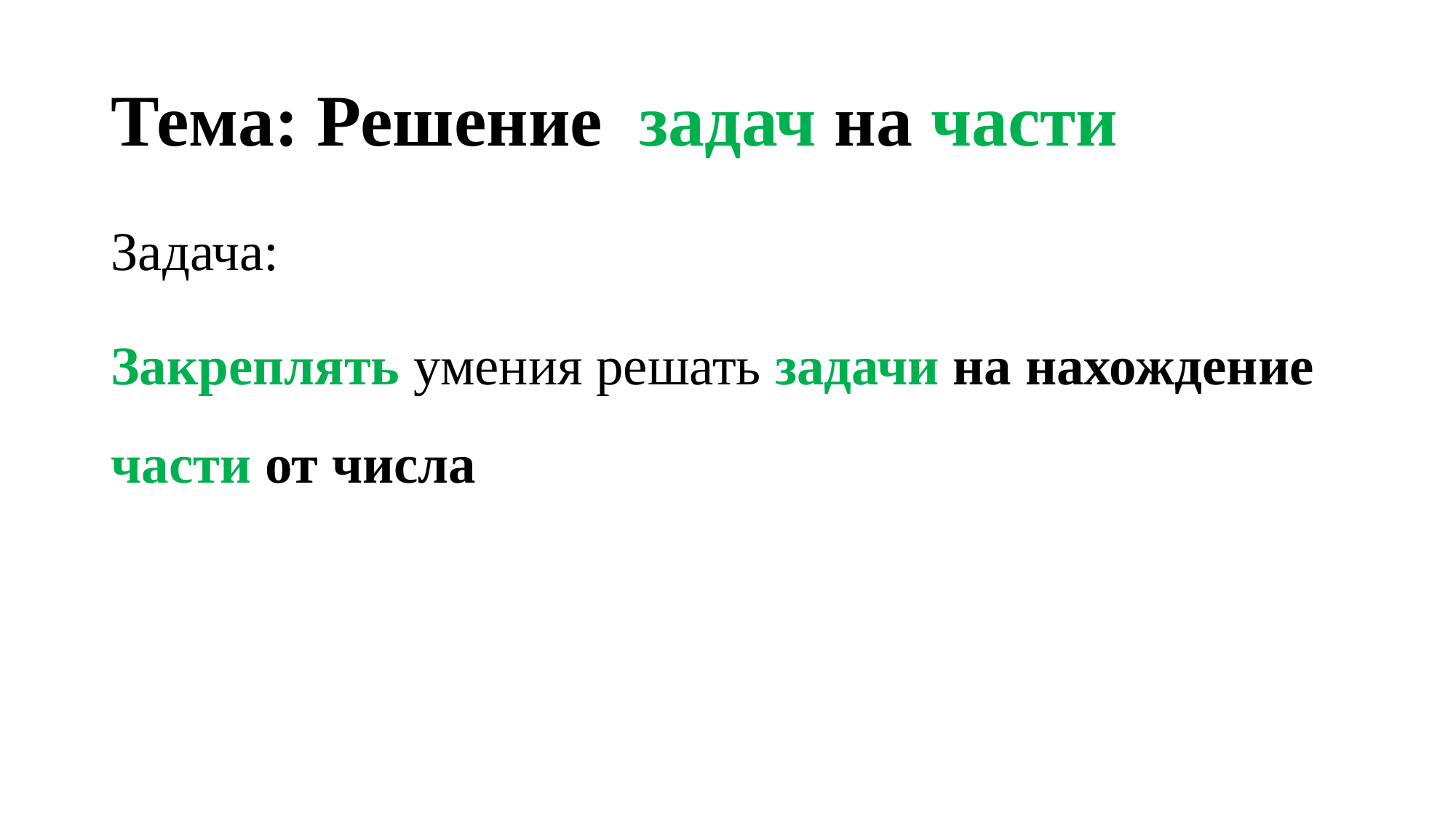

# Тема: Решение  задач на части
Задача:
Закреплять умения решать задачи на нахождение части от числа